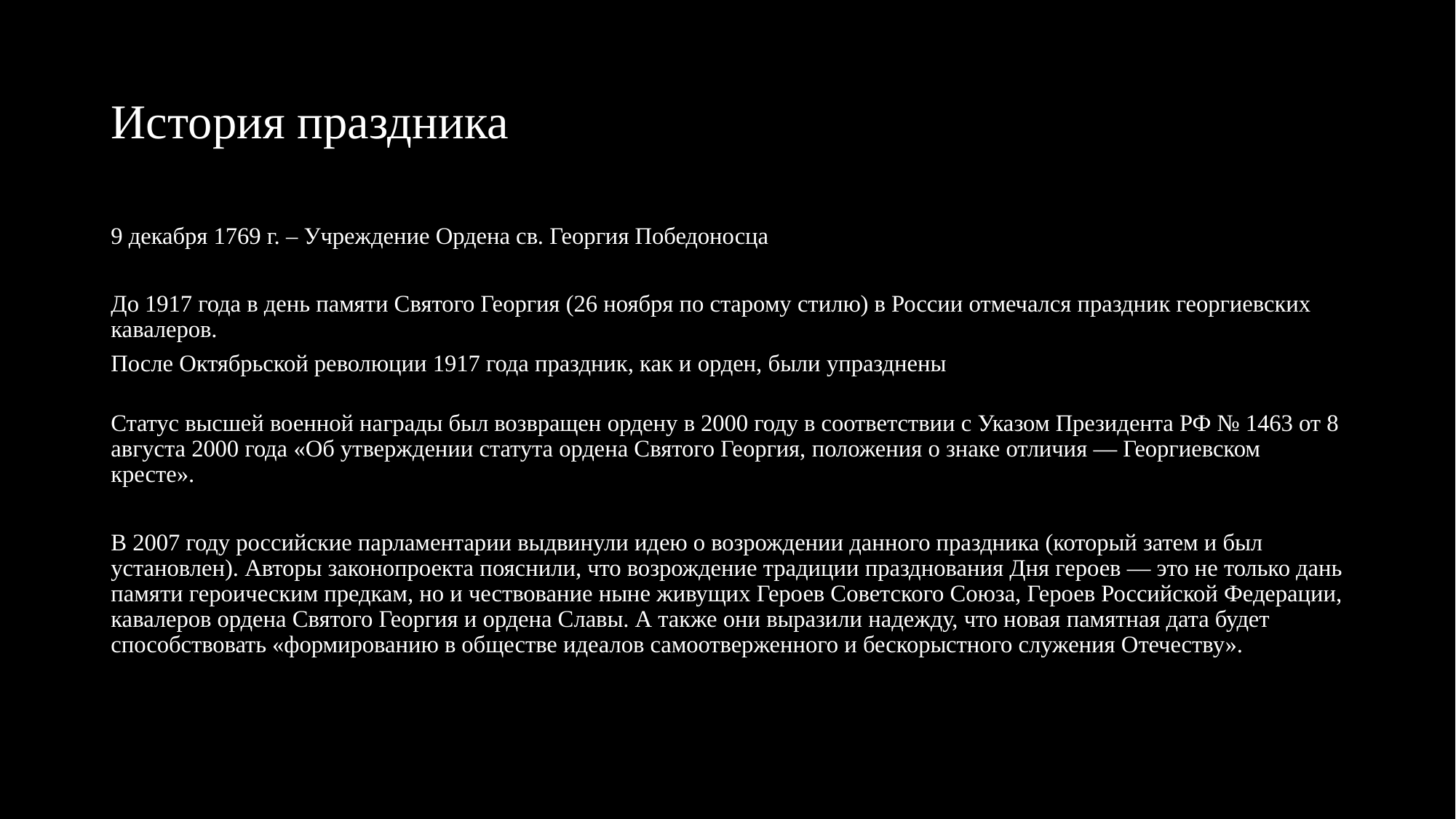

# История праздника
9 декабря 1769 г. – Учреждение Ордена св. Георгия Победоносца

До 1917 года в день памяти Святого Георгия (26 ноября по старому стилю) в России отмечался праздник георгиевских кавалеров.
После Октябрьской революции 1917 года праздник, как и орден, были упразднены
Статус высшей военной награды был возвращен ордену в 2000 году в соответствии с Указом Президента РФ № 1463 от 8 августа 2000 года «Об утверждении статута ордена Святого Георгия, положения о знаке отличия — Георгиевском кресте».

В 2007 году российские парламентарии выдвинули идею о возрождении данного праздника (который затем и был установлен). Авторы законопроекта пояснили, что возрождение традиции празднования Дня героев — это не только дань памяти героическим предкам, но и чествование ныне живущих Героев Советского Союза, Героев Российской Федерации, кавалеров ордена Святого Георгия и ордена Славы. А также они выразили надежду, что новая памятная дата будет способствовать «формированию в обществе идеалов самоотверженного и бескорыстного служения Отечеству».